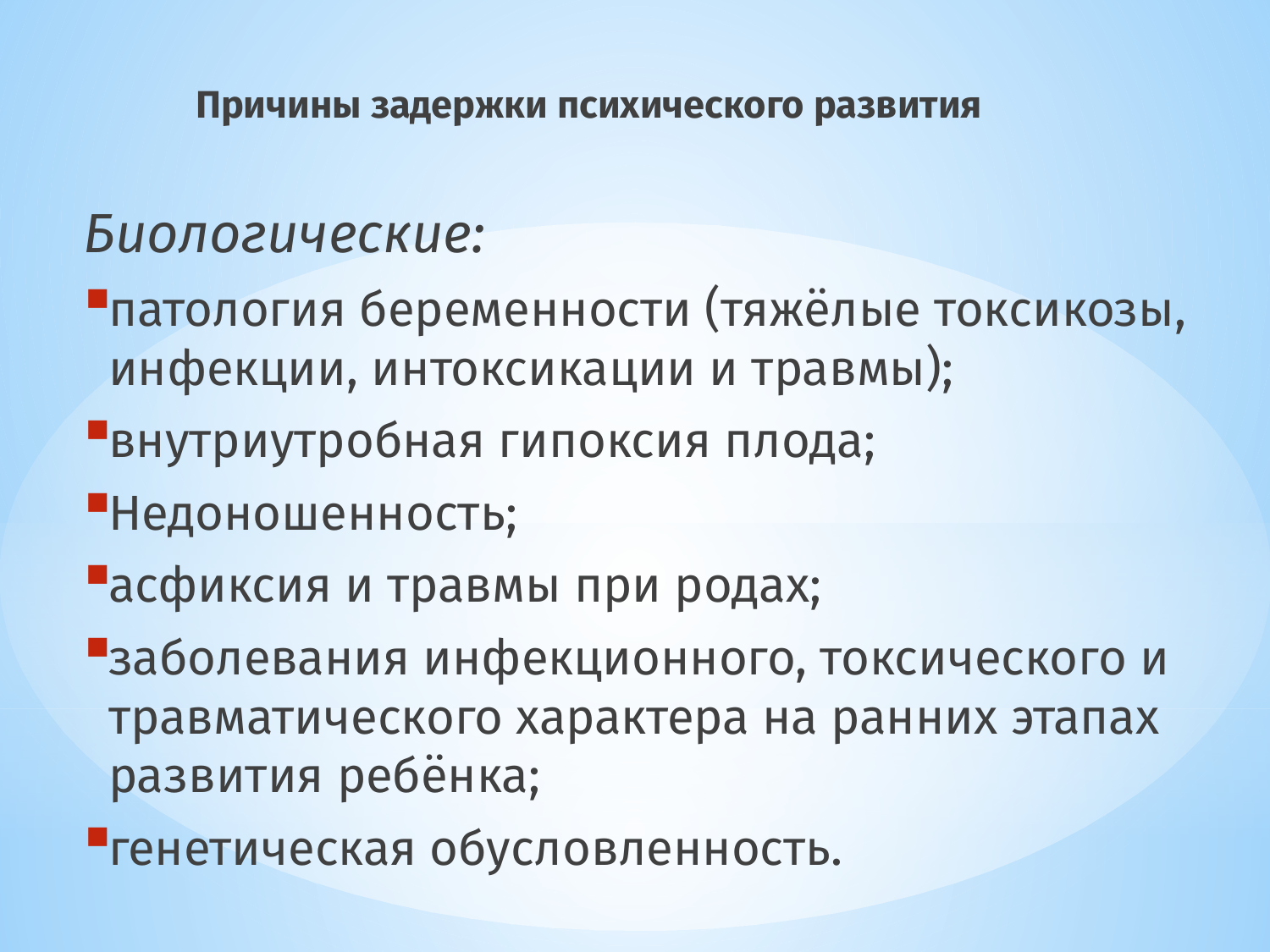

Причины задержки психического развития

Биологические:
патология беременности (тяжёлые токсикозы, инфекции, интоксикации и травмы);
внутриутробная гипоксия плода;
Недоношенность;
асфиксия и травмы при родах;
заболевания инфекционного, токсического и травматического характера на ранних этапах развития ребёнка;
генетическая обусловленность.